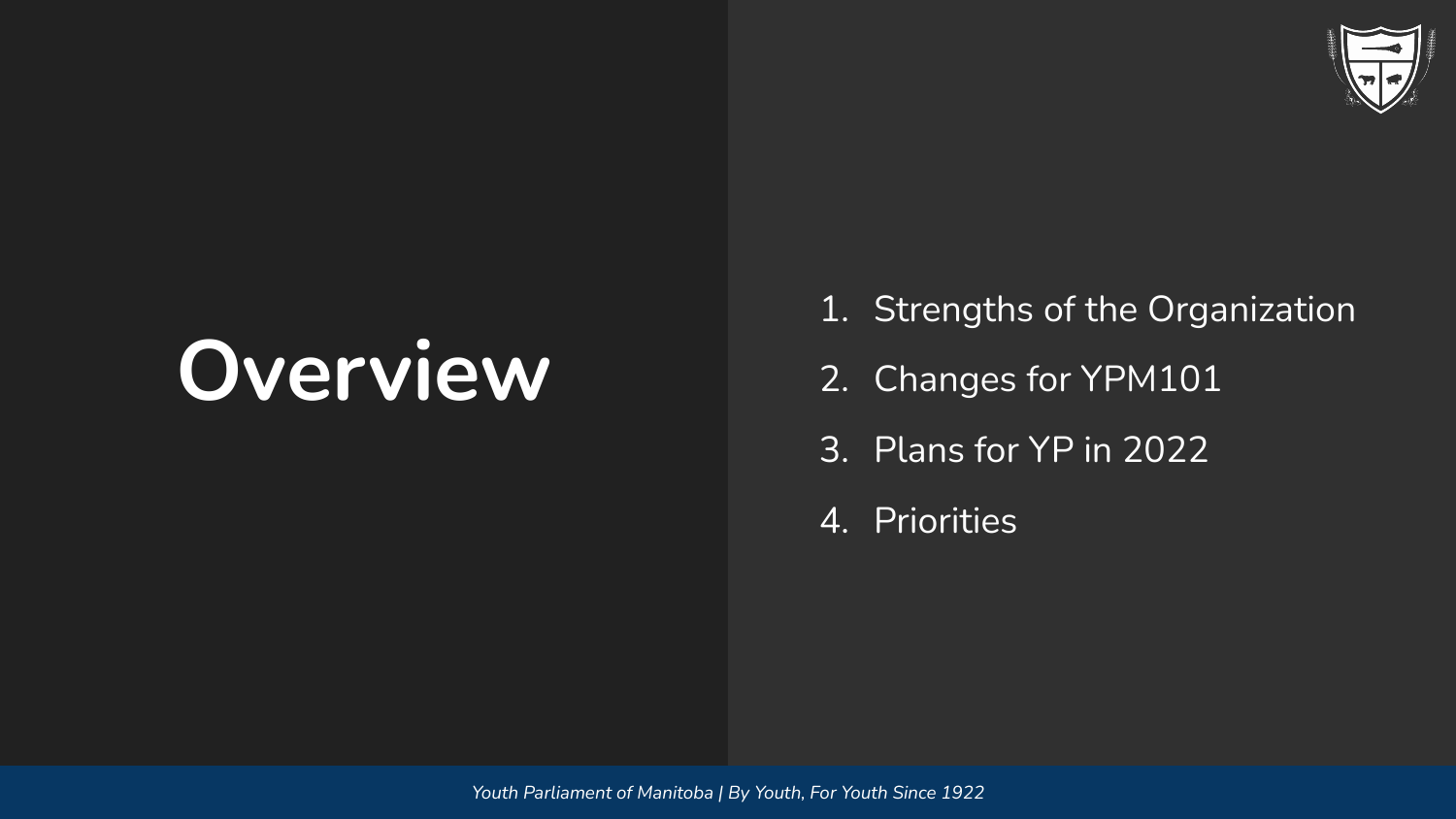

Strengths of the Organization
Changes for YPM101
Plans for YP in 2022
Priorities
# Overview